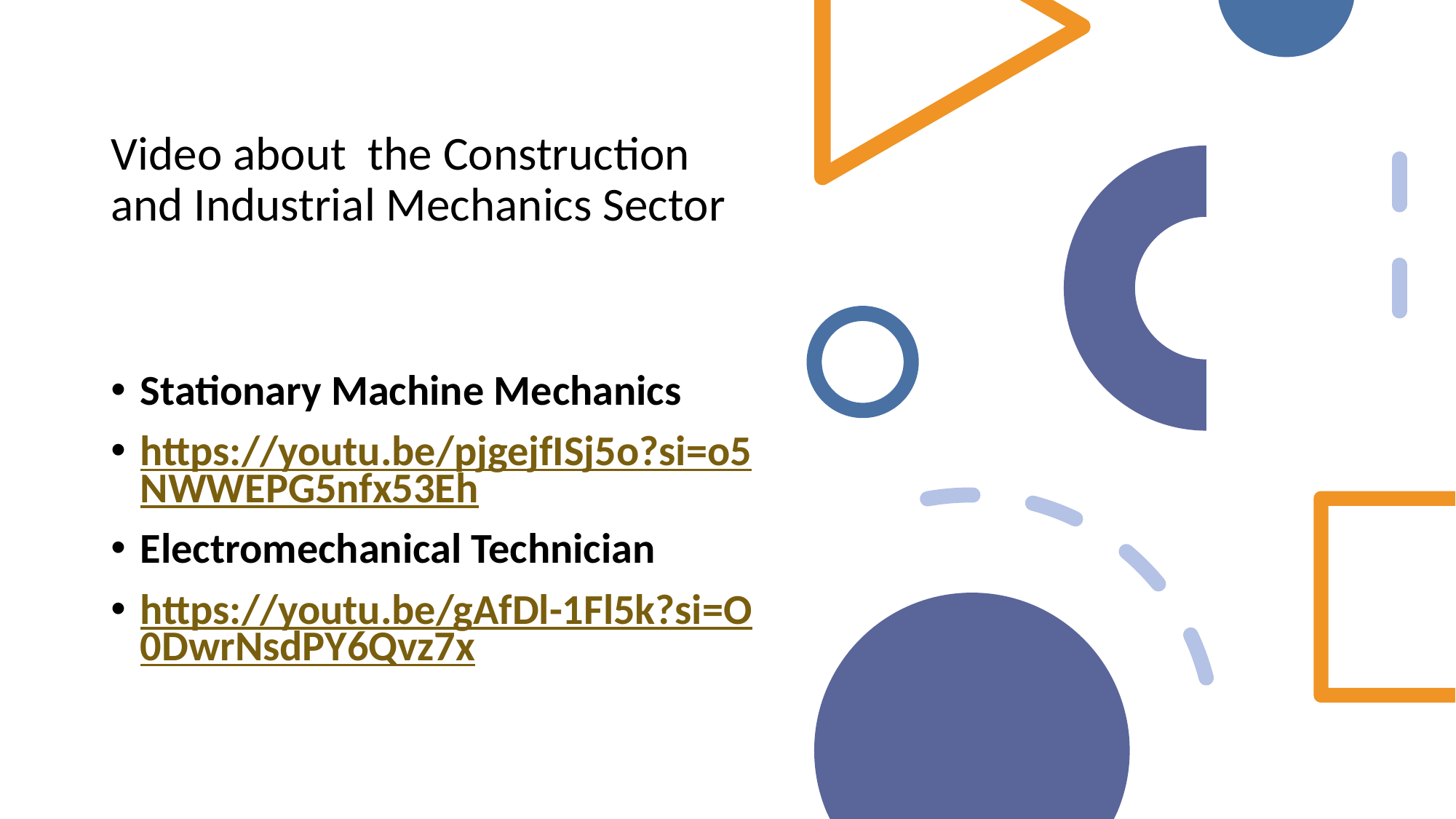

# Video about  the Construction and Industrial Mechanics Sector

Stationary Machine Mechanics
https://youtu.be/pjgejfISj5o?si=o5NWWEPG5nfx53Eh
Electromechanical Technician
https://youtu.be/gAfDl-1Fl5k?si=O0DwrNsdPY6Qvz7x